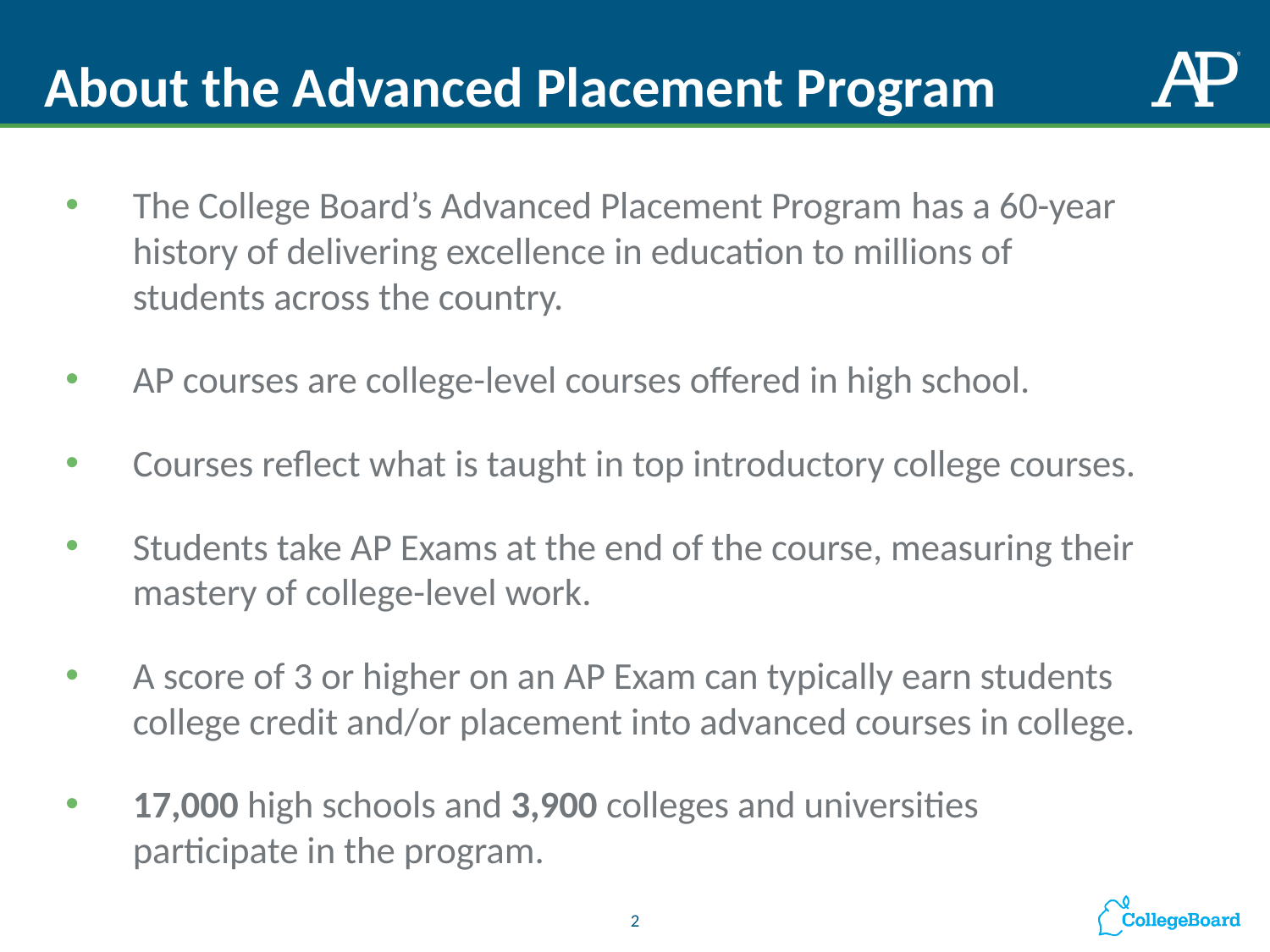

# About the Advanced Placement Program

The College Board’s Advanced Placement Program has a 60-year history of delivering excellence in education to millions of students across the country.
AP courses are college-level courses offered in high school.
Courses reflect what is taught in top introductory college courses.
Students take AP Exams at the end of the course, measuring their mastery of college-level work.
A score of 3 or higher on an AP Exam can typically earn students college credit and/or placement into advanced courses in college.
17,000 high schools and 3,900 colleges and universities participate in the program.

2